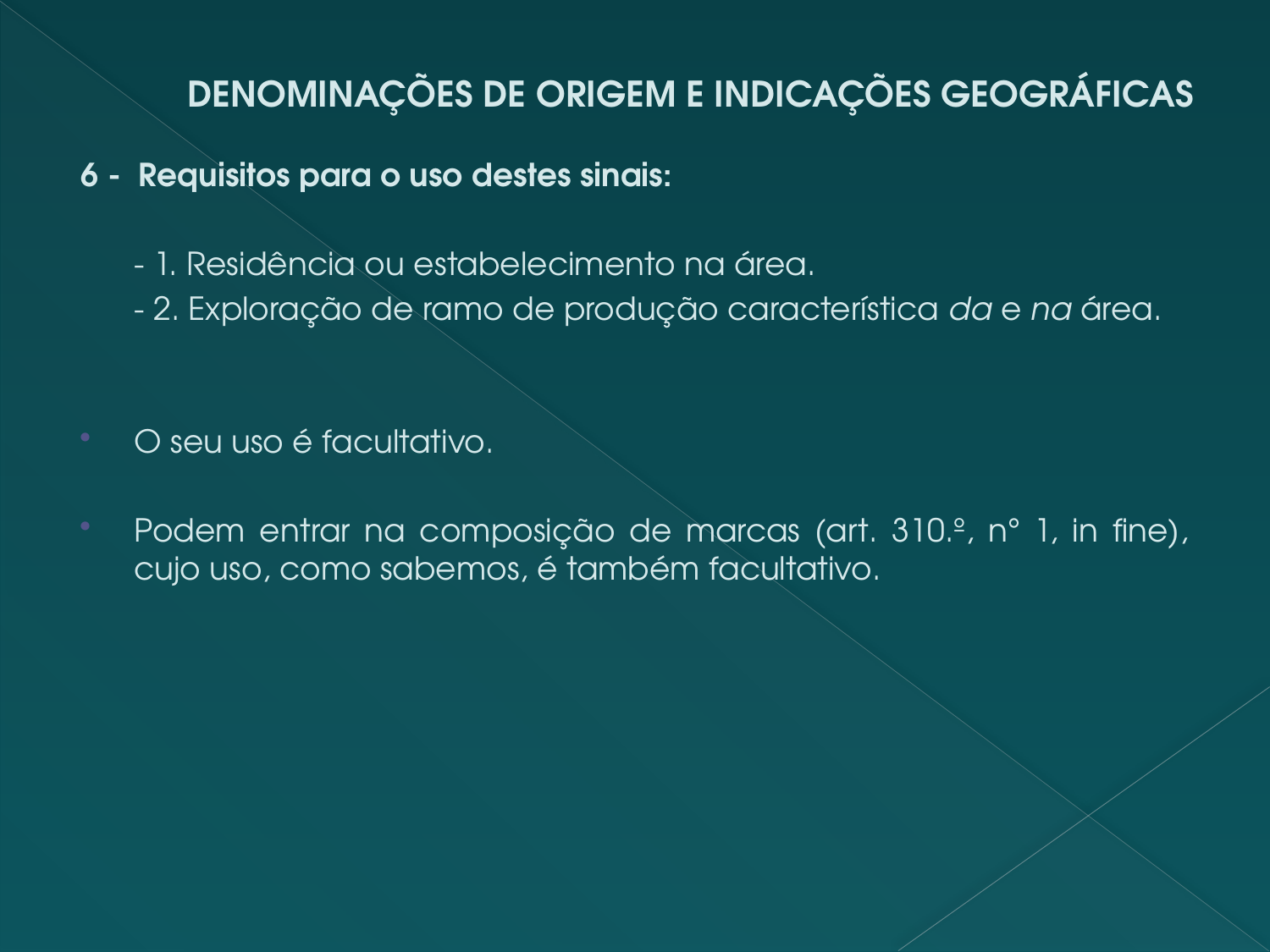

# DENOMINAÇÕES DE ORIGEM E INDICAÇÕES GEOGRÁFICAS
6 -  Requisitos para o uso destes sinais:

	- 1. Residência ou estabelecimento na área.
	- 2. Exploração de ramo de produção característica da e na área.

O seu uso é facultativo.

Podem entrar na composição de marcas (art. 310.º, n° 1, in fine), cujo uso, como sabemos, é também facultativo.